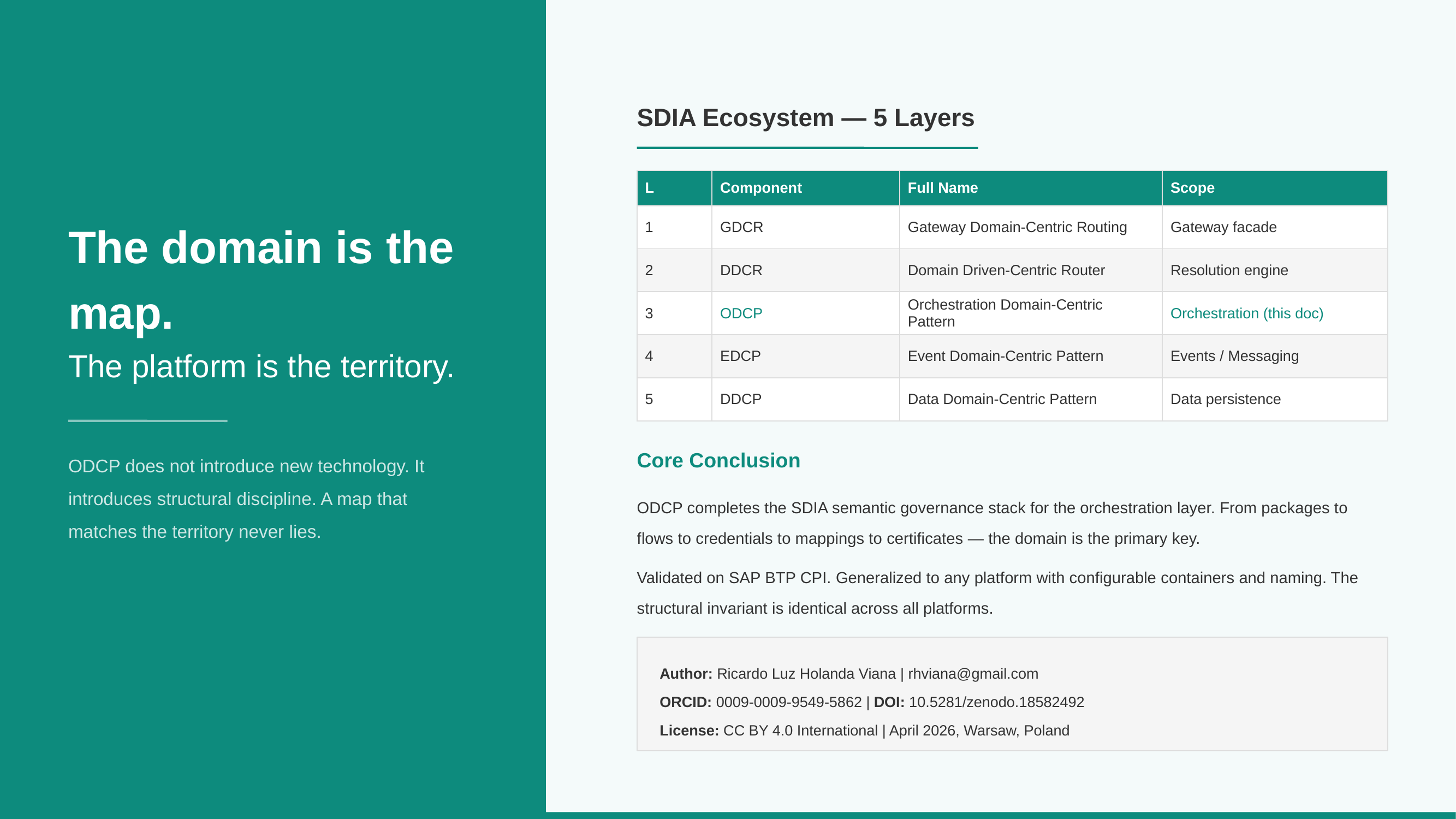

SDIA Ecosystem — 5 Layers

| L | Component | Full Name | Scope |
| --- | --- | --- | --- |
| 1 | GDCR | Gateway Domain-Centric Routing | Gateway facade |
| 2 | DDCR | Domain Driven-Centric Router | Resolution engine |
| 3 | ODCP | Orchestration Domain-Centric Pattern | Orchestration (this doc) |
| 4 | EDCP | Event Domain-Centric Pattern | Events / Messaging |
| 5 | DDCP | Data Domain-Centric Pattern | Data persistence |
The domain is the map.
The platform is the territory.

ODCP does not introduce new technology. It introduces structural discipline. A map that matches the territory never lies.
Core Conclusion
ODCP completes the SDIA semantic governance stack for the orchestration layer. From packages to flows to credentials to mappings to certificates — the domain is the primary key.
Validated on SAP BTP CPI. Generalized to any platform with configurable containers and naming. The structural invariant is identical across all platforms.

Author: Ricardo Luz Holanda Viana | rhviana@gmail.com
ORCID: 0009-0009-9549-5862 | DOI: 10.5281/zenodo.18582492
License: CC BY 4.0 International | April 2026, Warsaw, Poland